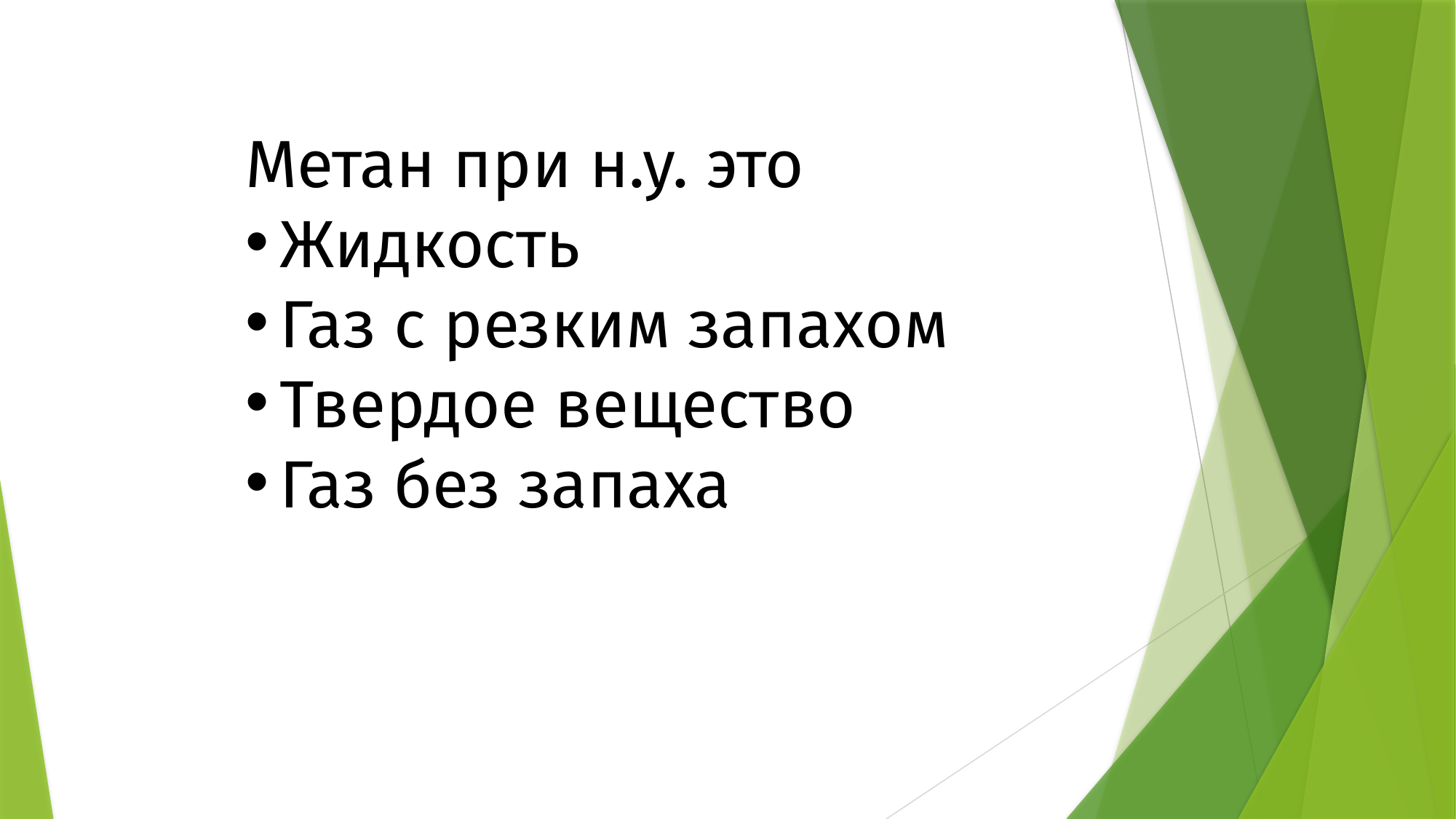

Метан при н.у. это
Жидкость
Газ с резким запахом
Твердое вещество
Газ без запаха